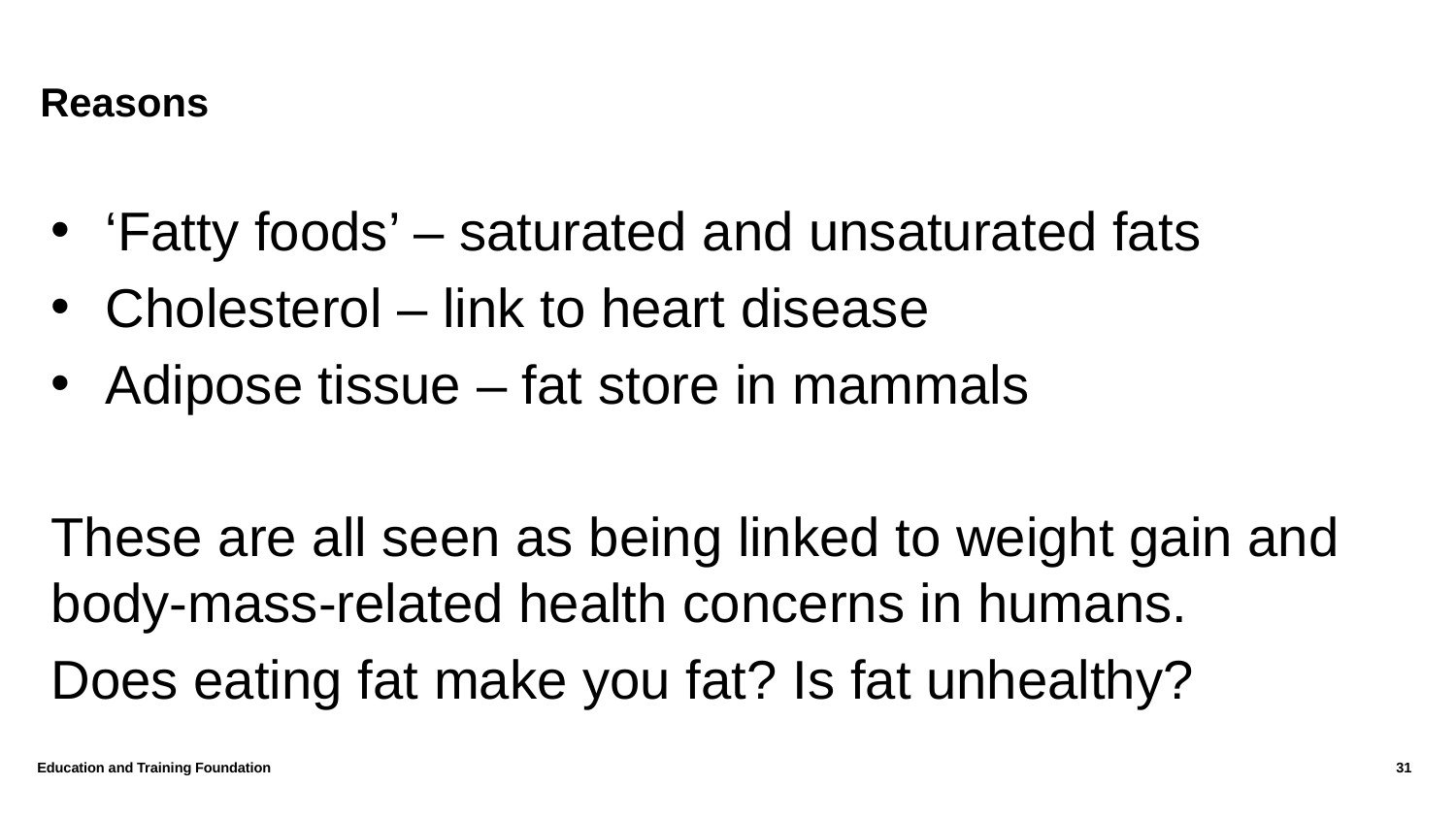

# Reasons
‘Fatty foods’ – saturated and unsaturated fats
Cholesterol – link to heart disease
Adipose tissue – fat store in mammals

These are all seen as being linked to weight gain and body-mass-related health concerns in humans.
Does eating fat make you fat? Is fat unhealthy?

Education and Training Foundation
31